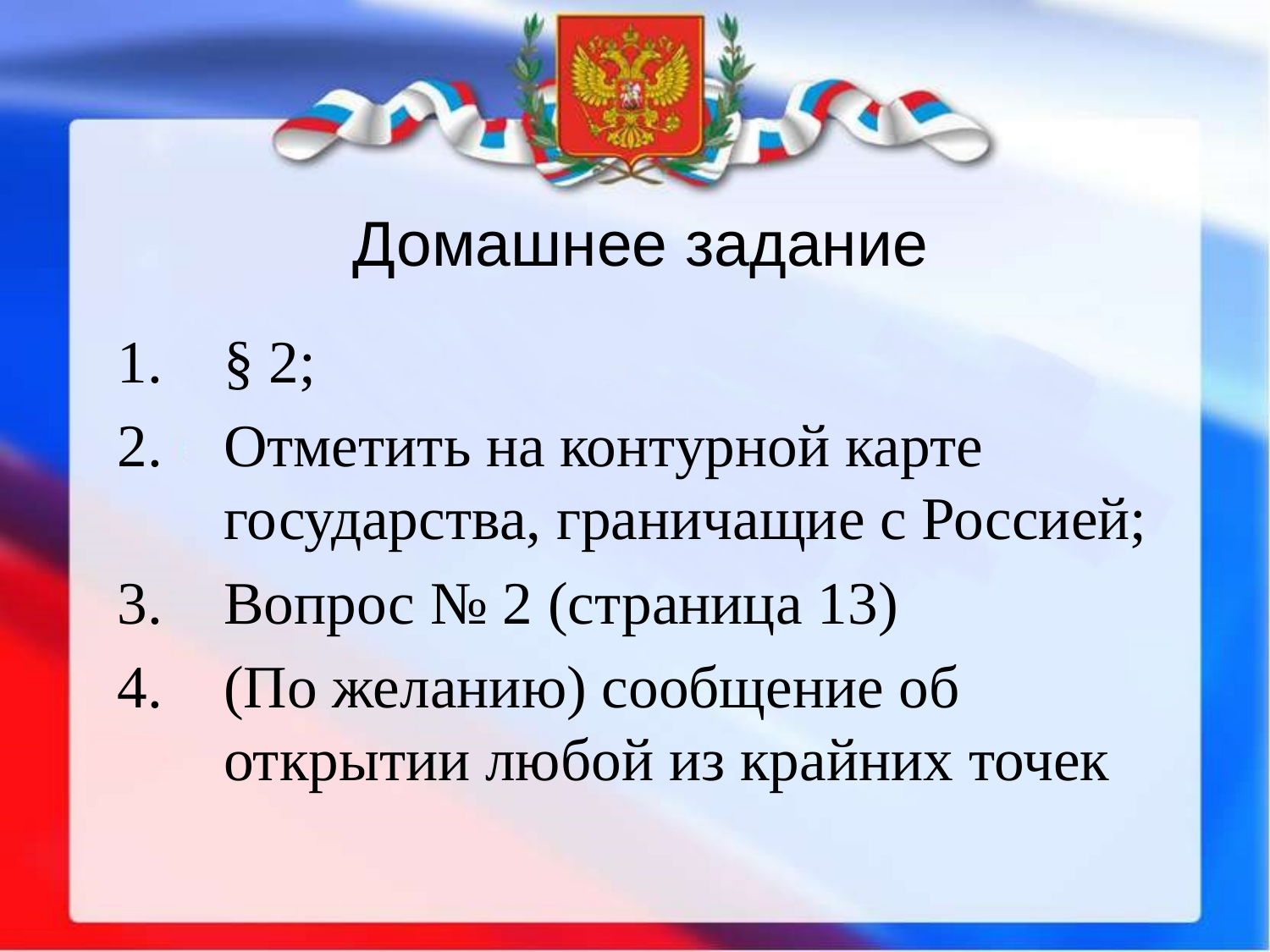

# Домашнее задание
§ 2;
Отметить на контурной карте государства, граничащие с Россией;
Вопрос № 2 (страница 13)
(По желанию) сообщение об открытии любой из крайних точек